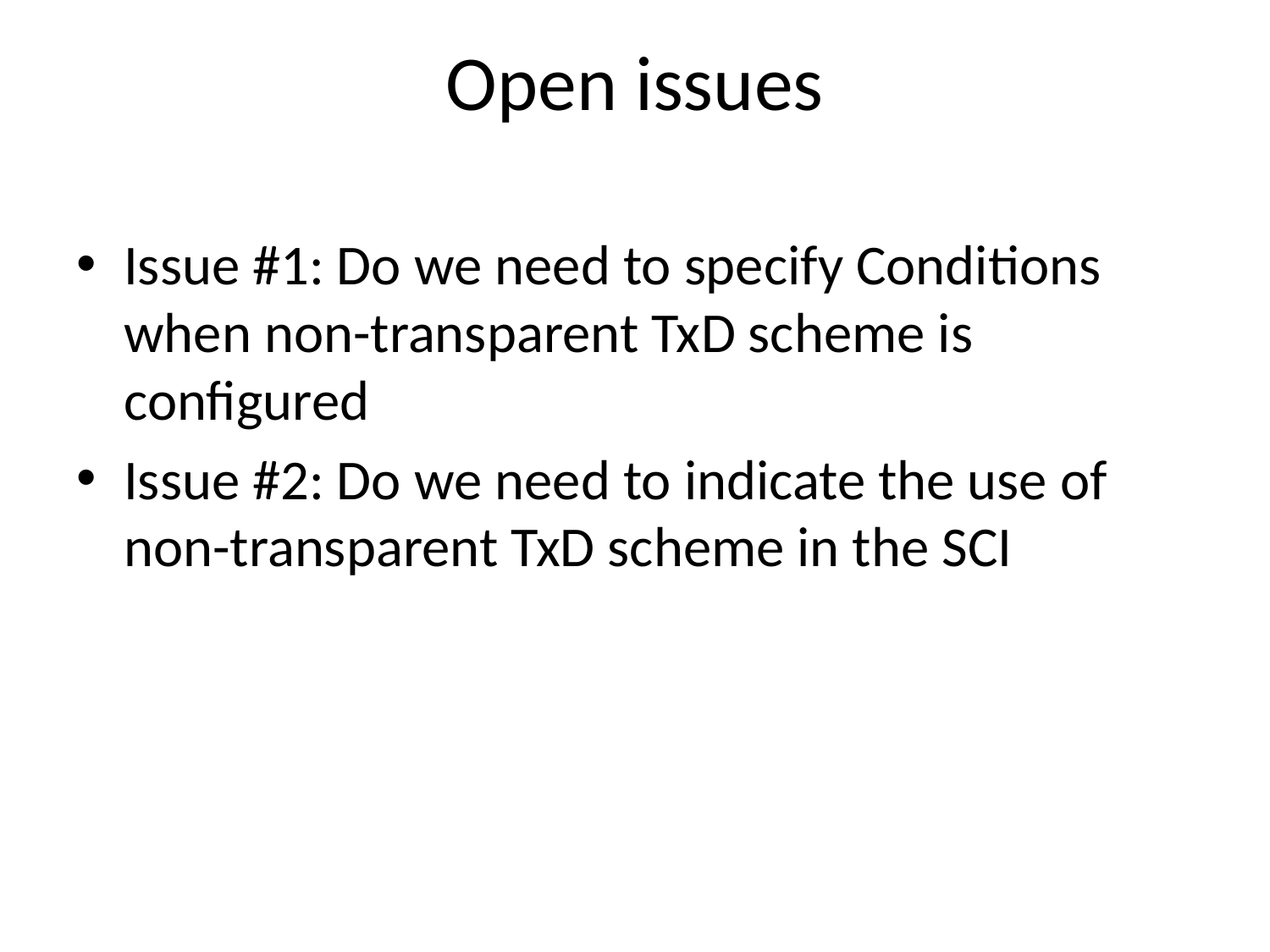

# Open issues
Issue #1: Do we need to specify Conditions when non-transparent TxD scheme is configured
Issue #2: Do we need to indicate the use of non-transparent TxD scheme in the SCI